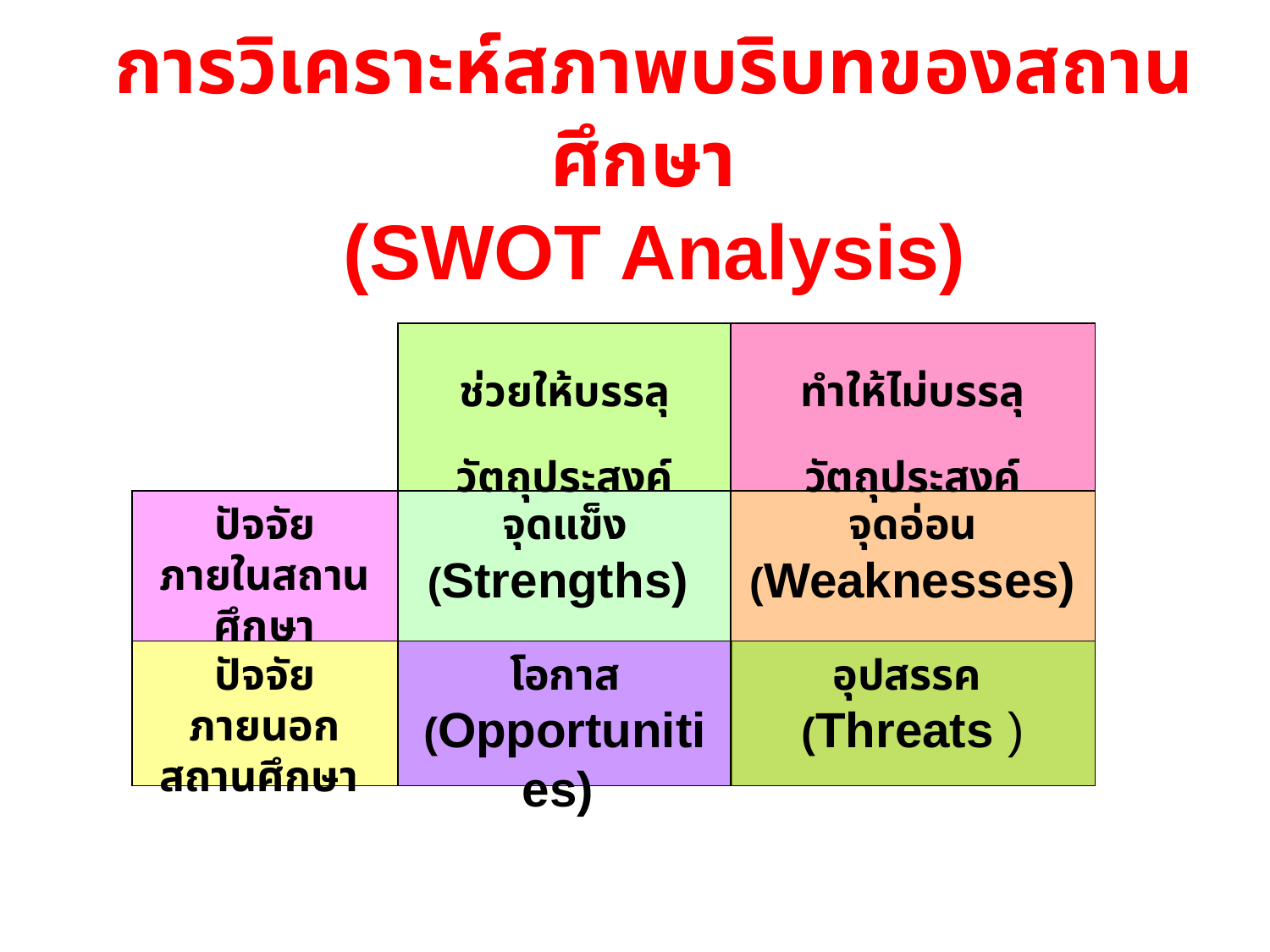

การวิเคราะห์สภาพบริบทของสถานศึกษา
(SWOT Analysis)
ช่วยให้บรรลุวัตถุประสงค์
ทำให้ไม่บรรลุวัตถุประสงค์

ปัจจัย
ภายในสถานศึกษา

จุดแข็ง
(Strengths)
จุดอ่อน
(Weaknesses)
ปัจจัย
ภายนอกสถานศึกษา
โอกาส (Opportunities)

อุปสรรค
(Threats )